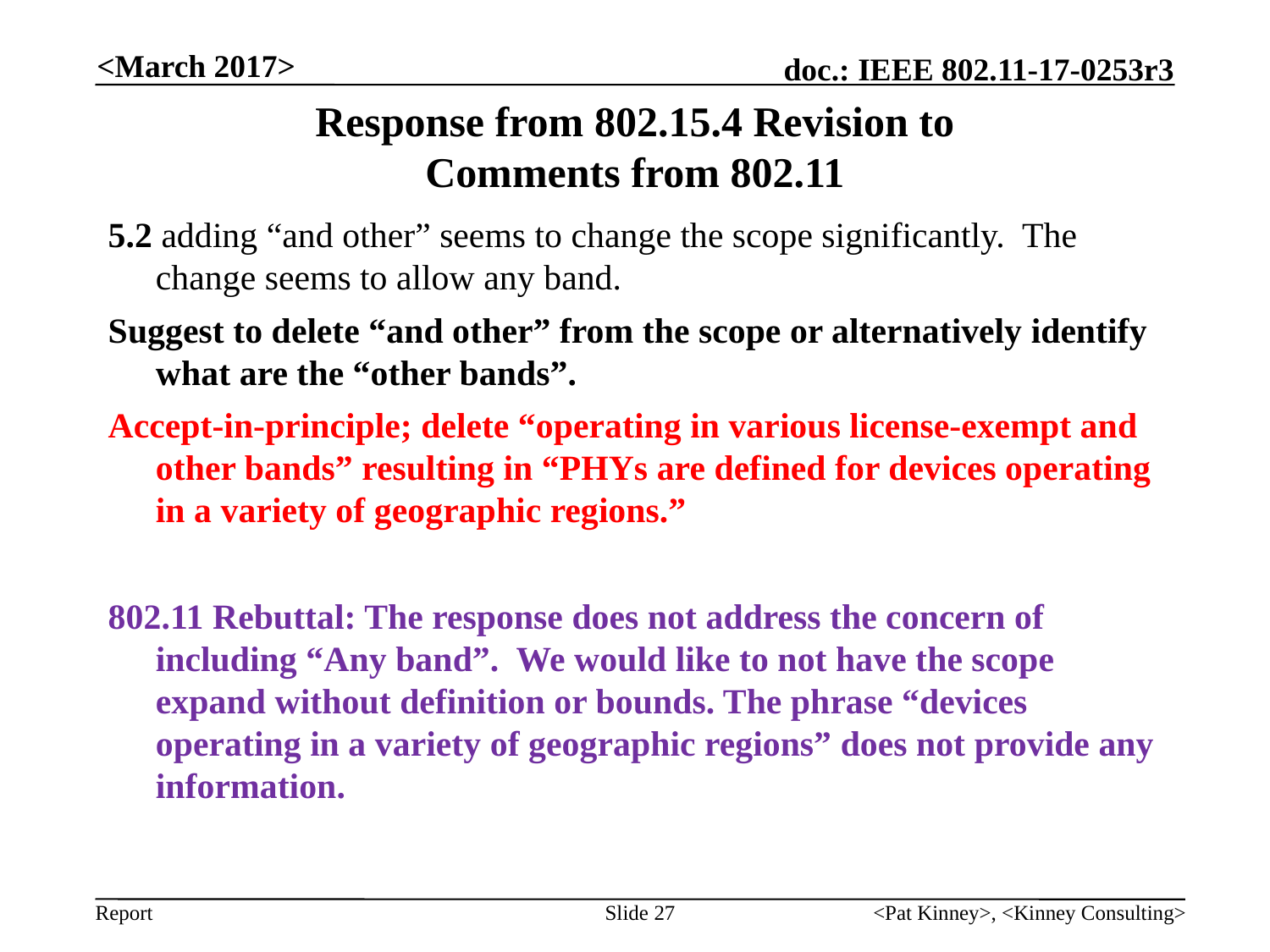

<March 2017>
# Response from 802.15.4 Revision to Comments from 802.11
5.2 adding “and other” seems to change the scope significantly.  The change seems to allow any band.
Suggest to delete “and other” from the scope or alternatively identify what are the “other bands”.
Accept-in-principle; delete “operating in various license-exempt and other bands” resulting in “PHYs are defined for devices operating in a variety of geographic regions.”

802.11 Rebuttal: The response does not address the concern of including “Any band”.  We would like to not have the scope expand without definition or bounds. The phrase “devices operating in a variety of geographic regions” does not provide any information.
Slide 27
<Pat Kinney>, <Kinney Consulting>